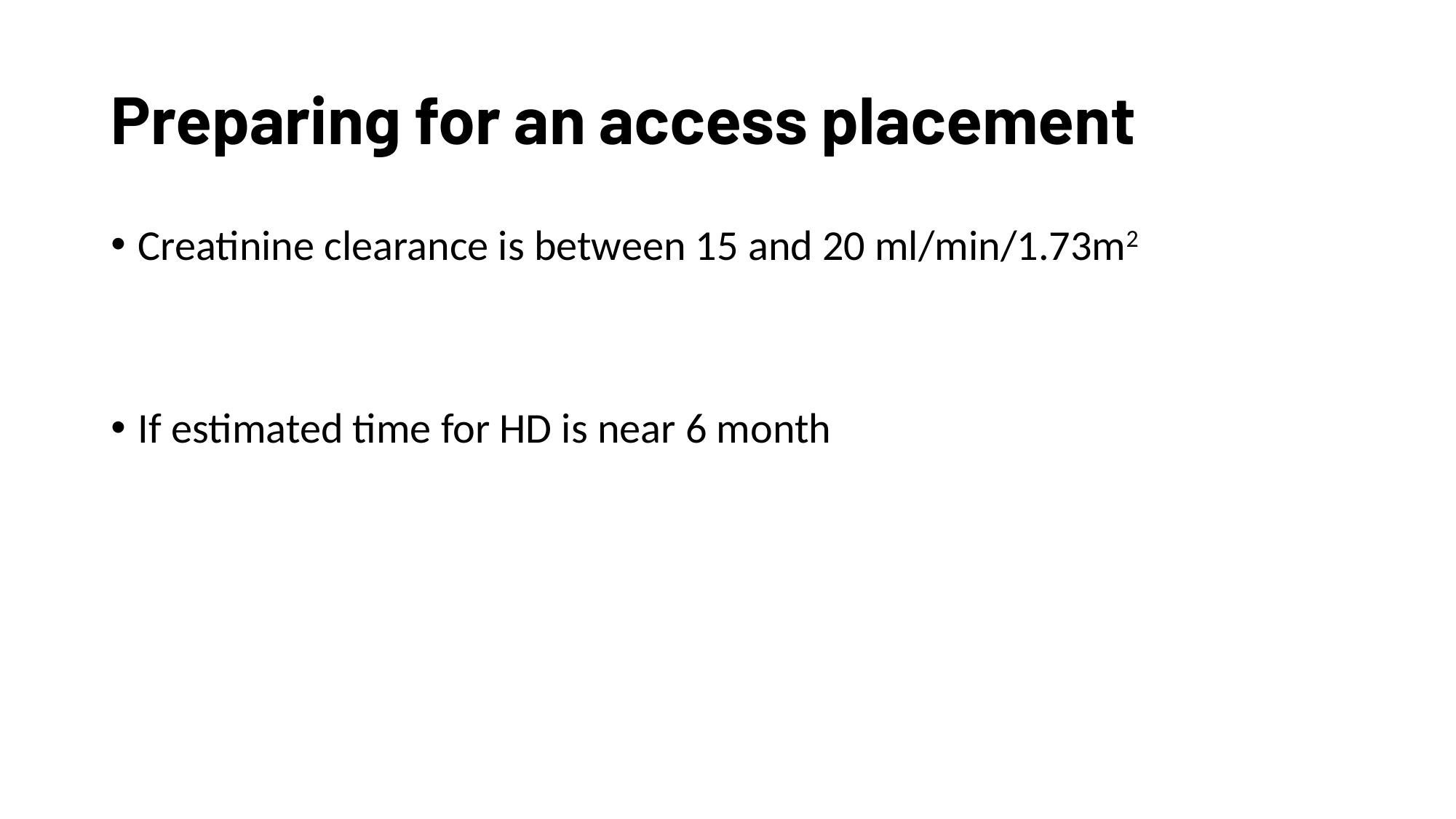

# Preparing for an access placement
Creatinine clearance is between 15 and 20 ml/min/1.73m2

If estimated time for HD is near 6 month